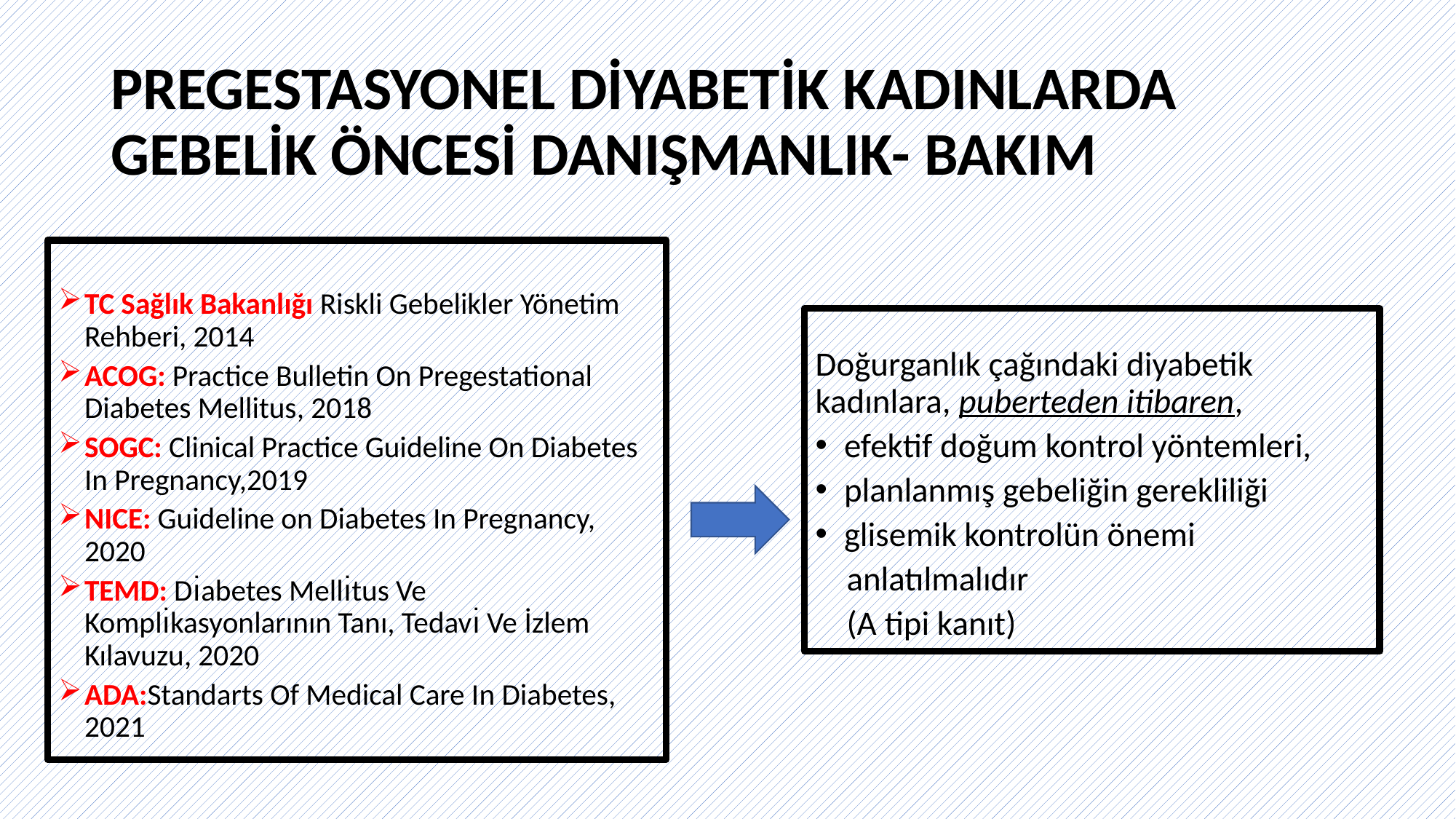

# PREGESTASYONEL DİYABETİK KADINLARDA GEBELİK ÖNCESİ DANIŞMANLIK- BAKIM

TC Sağlık Bakanlığı Riskli Gebelikler Yönetim Rehberi, 2014
ACOG: Practice Bulletin On Pregestational Diabetes Mellitus, 2018
SOGC: Clinical Practice Guideline On Diabetes In Pregnancy,2019
NICE: Guideline on Diabetes In Pregnancy, 2020
TEMD: Dı̇abetes Mellı̇tus Ve Komplı̇kasyonlarının Tanı, Tedavı̇ Ve İzlem Kılavuzu, 2020
ADA:Standarts Of Medical Care In Diabetes, 2021

Doğurganlık çağındaki diyabetik kadınlara, puberteden itibaren,
efektif doğum kontrol yöntemleri,
planlanmış gebeliğin gerekliliği
glisemik kontrolün önemi
    anlatılmalıdır
    (A tipi kanıt)